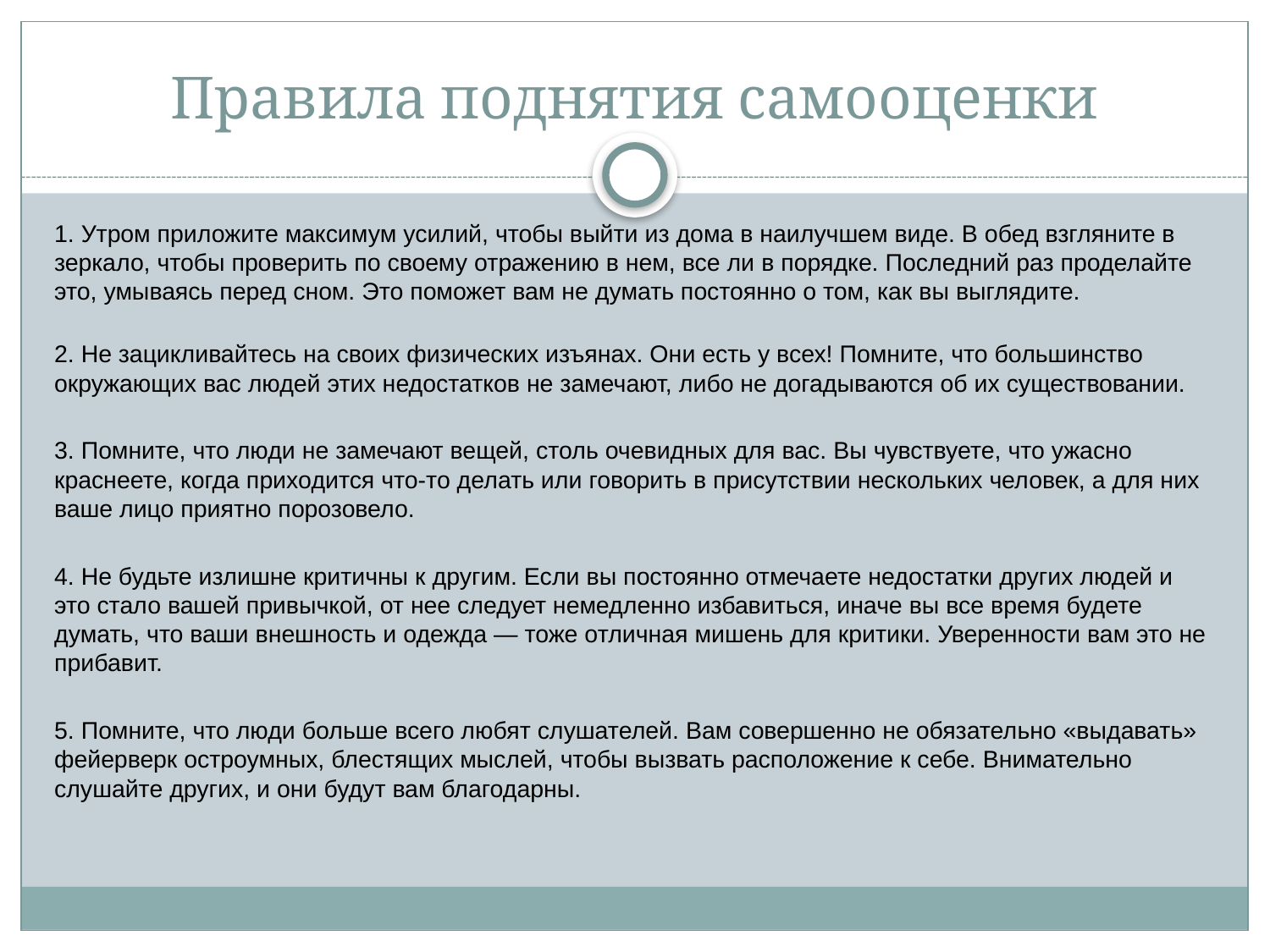

# Правила поднятия самооценки
1. Утром приложите максимум усилий, чтобы выйти из дома в наилучшем виде. В обед взгляните в зеркало, чтобы проверить по своему отражению в нем, все ли в порядке. Последний раз проделайте это, умываясь перед сном. Это поможет вам не думать постоянно о том, как вы выглядите.
2. Не зацикливайтесь на своих физических изъянах. Они есть у всех! Помните, что большинство окружающих вас людей этих недостатков не замечают, либо не догадываются об их существовании.

3. Помните, что люди не замечают вещей, столь очевидных для вас. Вы чувствуете, что ужасно краснеете, когда приходится что-то делать или говорить в присутствии нескольких человек, а для них ваше лицо приятно порозовело.

4. Не будьте излишне критичны к другим. Если вы постоянно отмечаете недостатки других людей и это стало вашей привычкой, от нее следует немедленно избавиться, иначе вы все время будете думать, что ваши внешность и одежда — тоже отличная мишень для критики. Уверенности вам это не прибавит.

5. Помните, что люди больше всего любят слушателей. Вам совершенно не обязательно «выдавать» фейерверк остроумных, блестящих мыслей, чтобы вызвать расположение к себе. Внимательно слушайте других, и они будут вам благодарны.